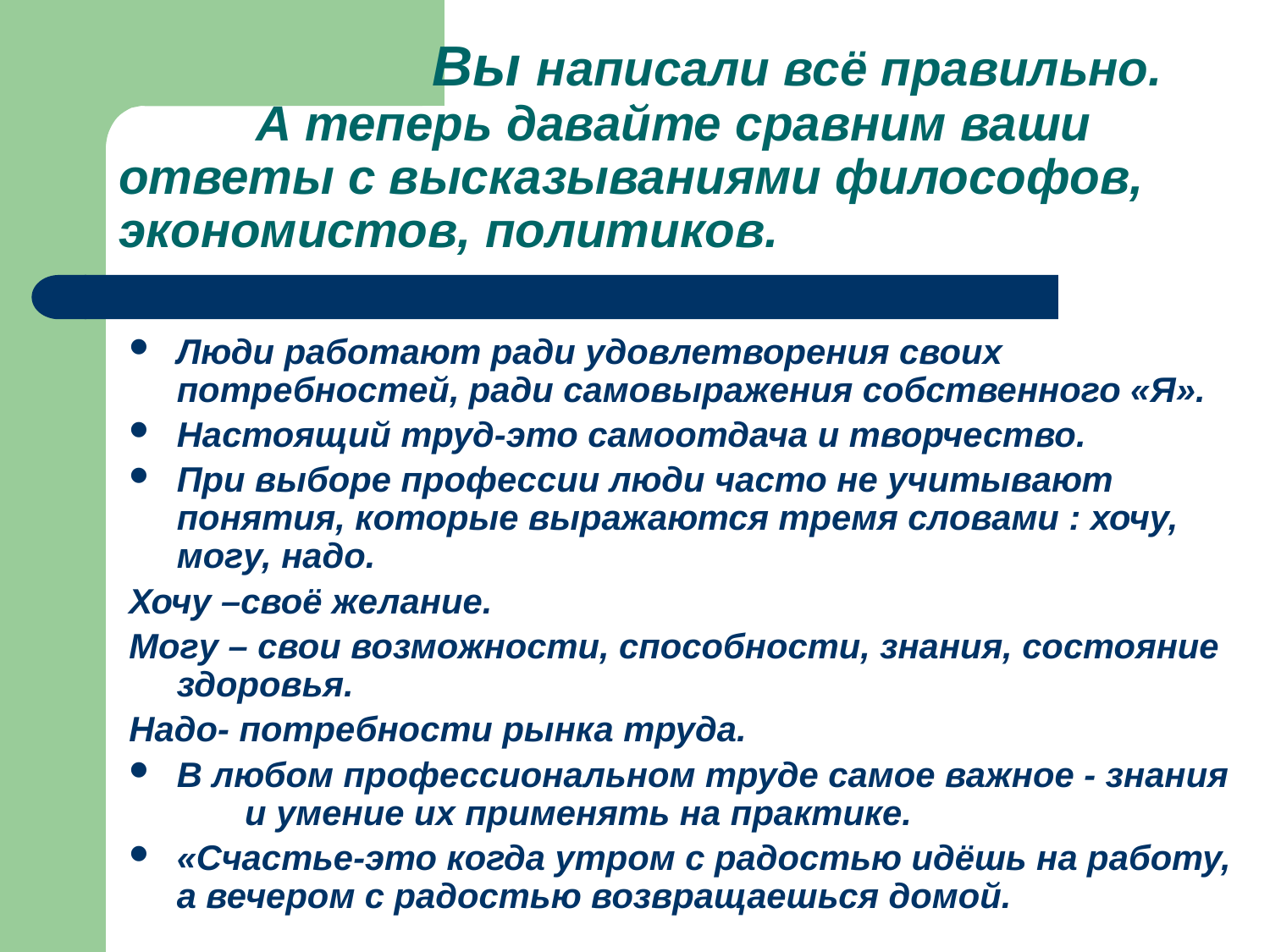

# Вы написали всё правильно.             А теперь давайте сравним ваши ответы с высказываниями философов, экономистов, политиков.
Люди работают ради удовлетворения своих потребностей, ради самовыражения собственного «Я».
Настоящий труд-это самоотдача и творчество.
При выборе профессии люди часто не учитывают понятия, которые выражаются тремя словами : хочу, могу, надо.
Хочу –своё желание.
Могу – свои возможности, способности, знания, состояние здоровья.
Надо- потребности рынка труда.
В любом профессиональном труде самое важное - знания        и умение их применять на практике.
«Счастье-это когда утром с радостью идёшь на работу, а вечером с радостью возвращаешься домой.